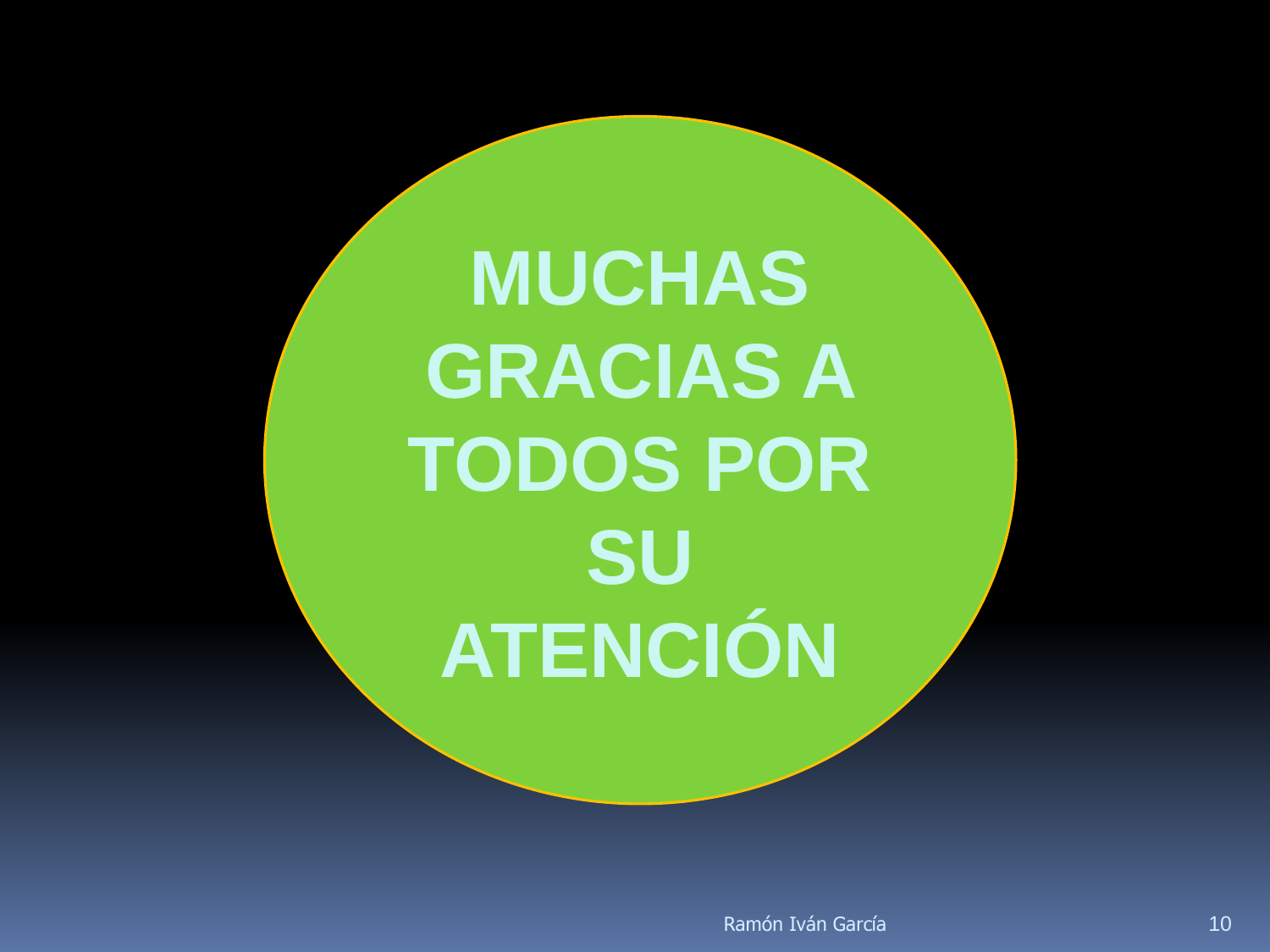

MUCHAS GRACIAS A TODOS POR SU ATENCIÓN
Ramón Iván García
10